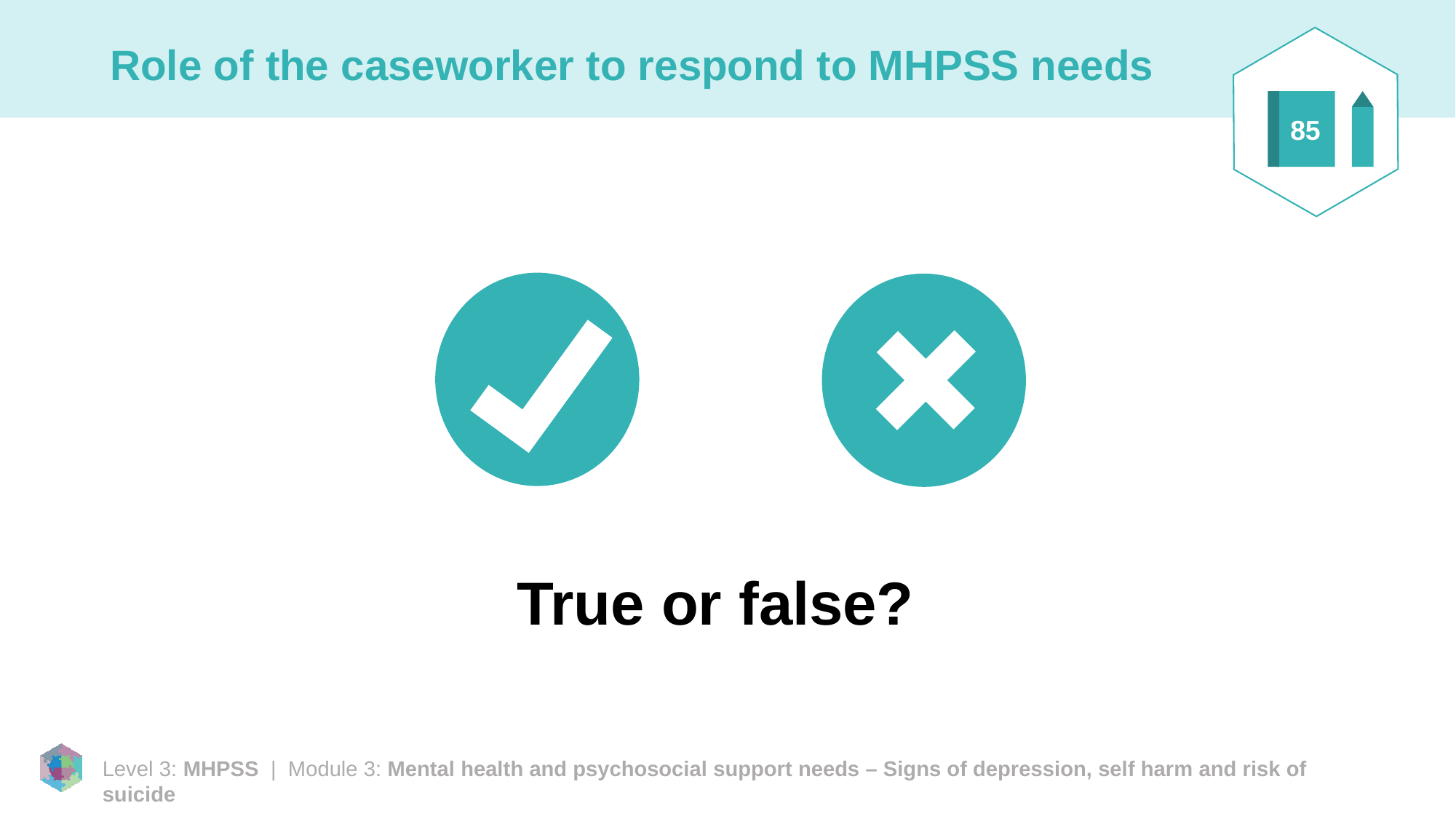

85

# Role of the caseworker to respond to MHPSS needs

True or false?